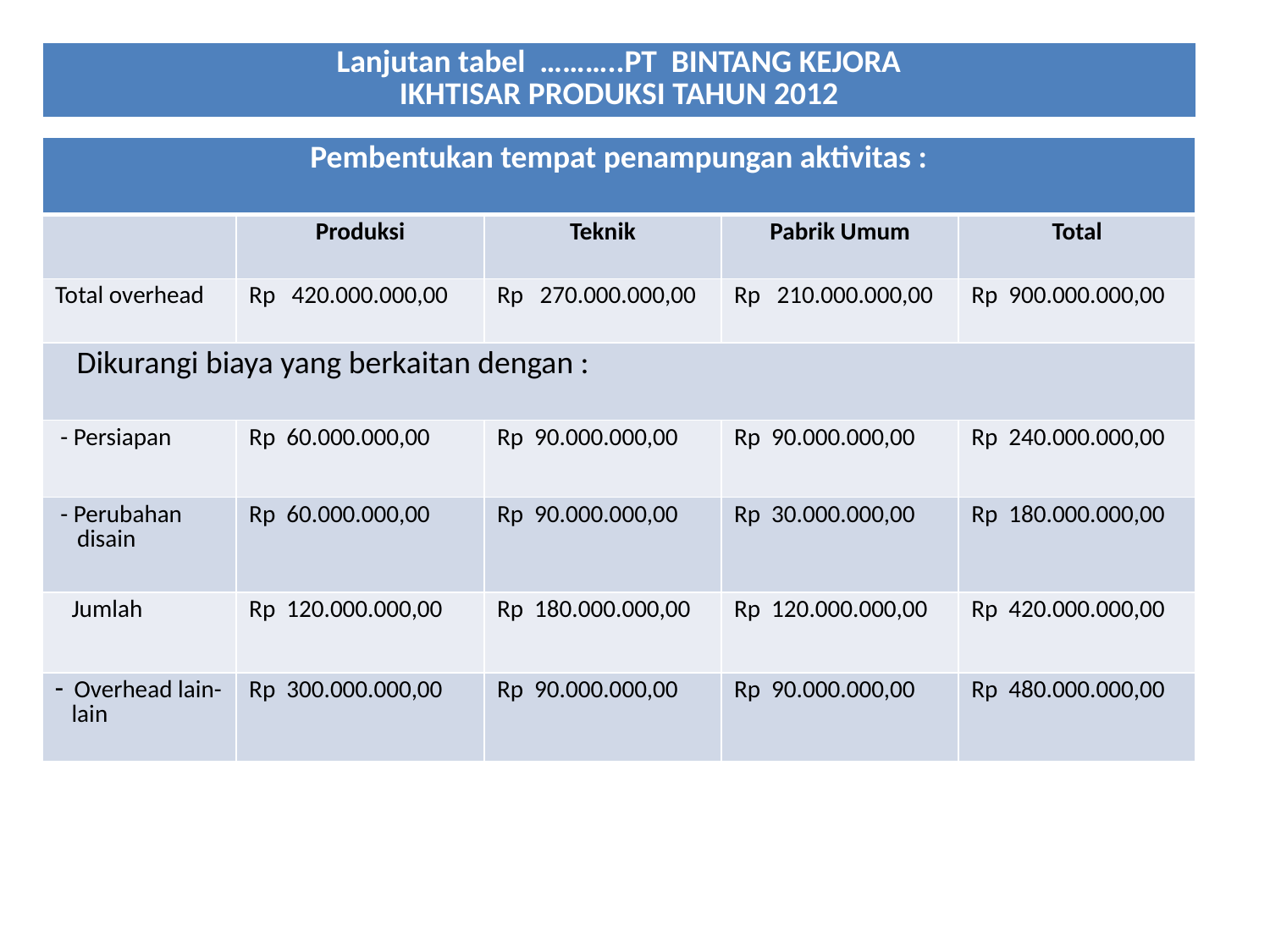

| Lanjutan tabel ………..PT BINTANG KEJORA IKHTISAR PRODUKSI TAHUN 2012 |
| --- |
.
| Pembentukan tempat penampungan aktivitas : |  |  |  |  |
| --- | --- | --- | --- | --- |
|  | Produksi | Teknik | Pabrik Umum | Total |
| Total overhead | Rp 420.000.000,00 | Rp 270.000.000,00 | Rp 210.000.000,00 | Rp 900.000.000,00 |
| Dikurangi biaya yang berkaitan dengan : |  |  |  |  |
| - Persiapan | Rp 60.000.000,00 | Rp 90.000.000,00 | Rp 90.000.000,00 | Rp 240.000.000,00 |
| - Perubahan disain | Rp 60.000.000,00 | Rp 90.000.000,00 | Rp 30.000.000,00 | Rp 180.000.000,00 |
| Jumlah | Rp 120.000.000,00 | Rp 180.000.000,00 | Rp 120.000.000,00 | Rp 420.000.000,00 |
| Overhead lain- lain | Rp 300.000.000,00 | Rp 90.000.000,00 | Rp 90.000.000,00 | Rp 480.000.000,00 |